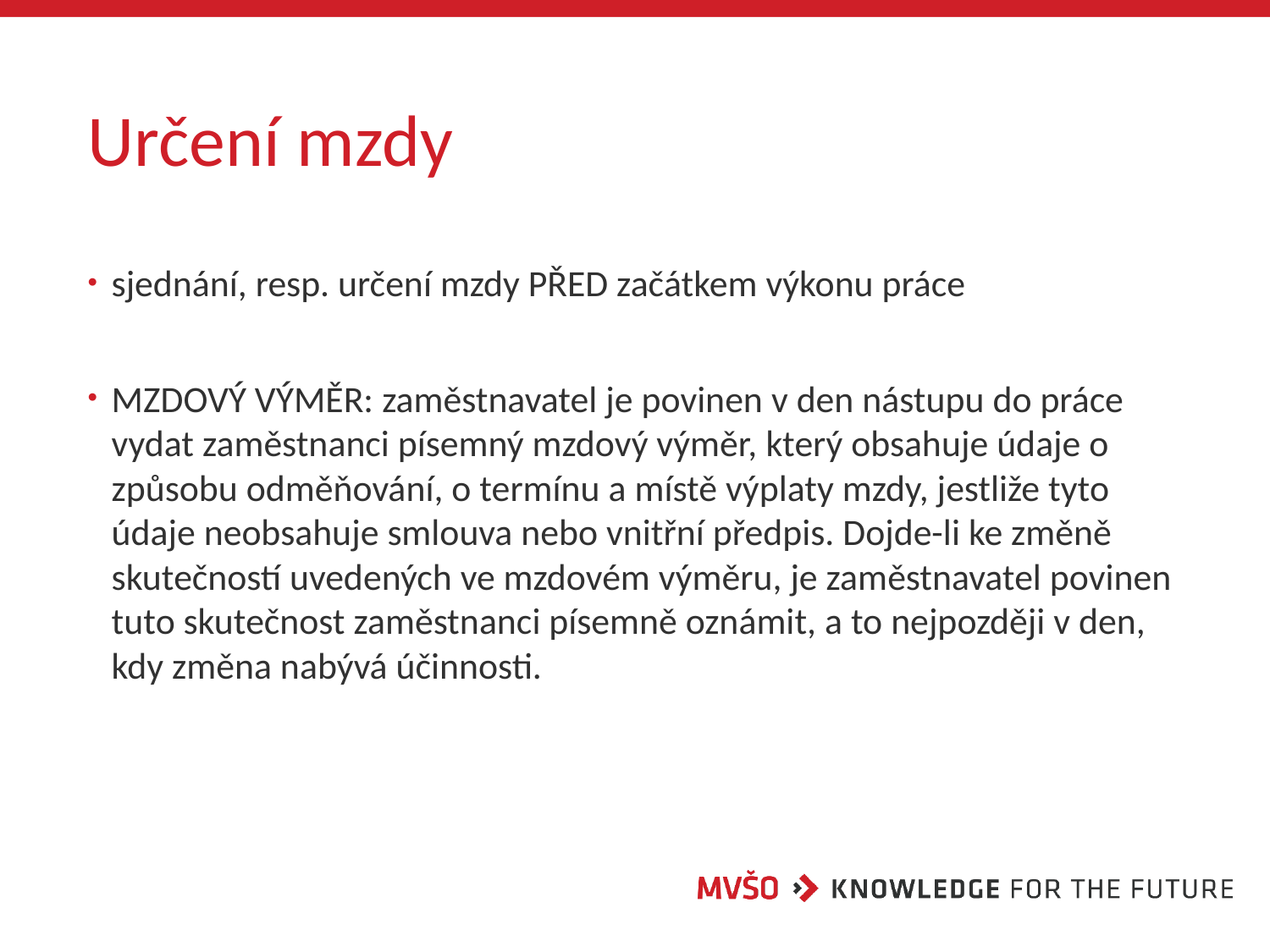

# Určení mzdy
sjednání, resp. určení mzdy PŘED začátkem výkonu práce

MZDOVÝ VÝMĚR: zaměstnavatel je povinen v den nástupu do práce vydat zaměstnanci písemný mzdový výměr, který obsahuje údaje o způsobu odměňování, o termínu a místě výplaty mzdy, jestliže tyto údaje neobsahuje smlouva nebo vnitřní předpis. Dojde-li ke změně skutečností uvedených ve mzdovém výměru, je zaměstnavatel povinen tuto skutečnost zaměstnanci písemně oznámit, a to nejpozději v den, kdy změna nabývá účinnosti.